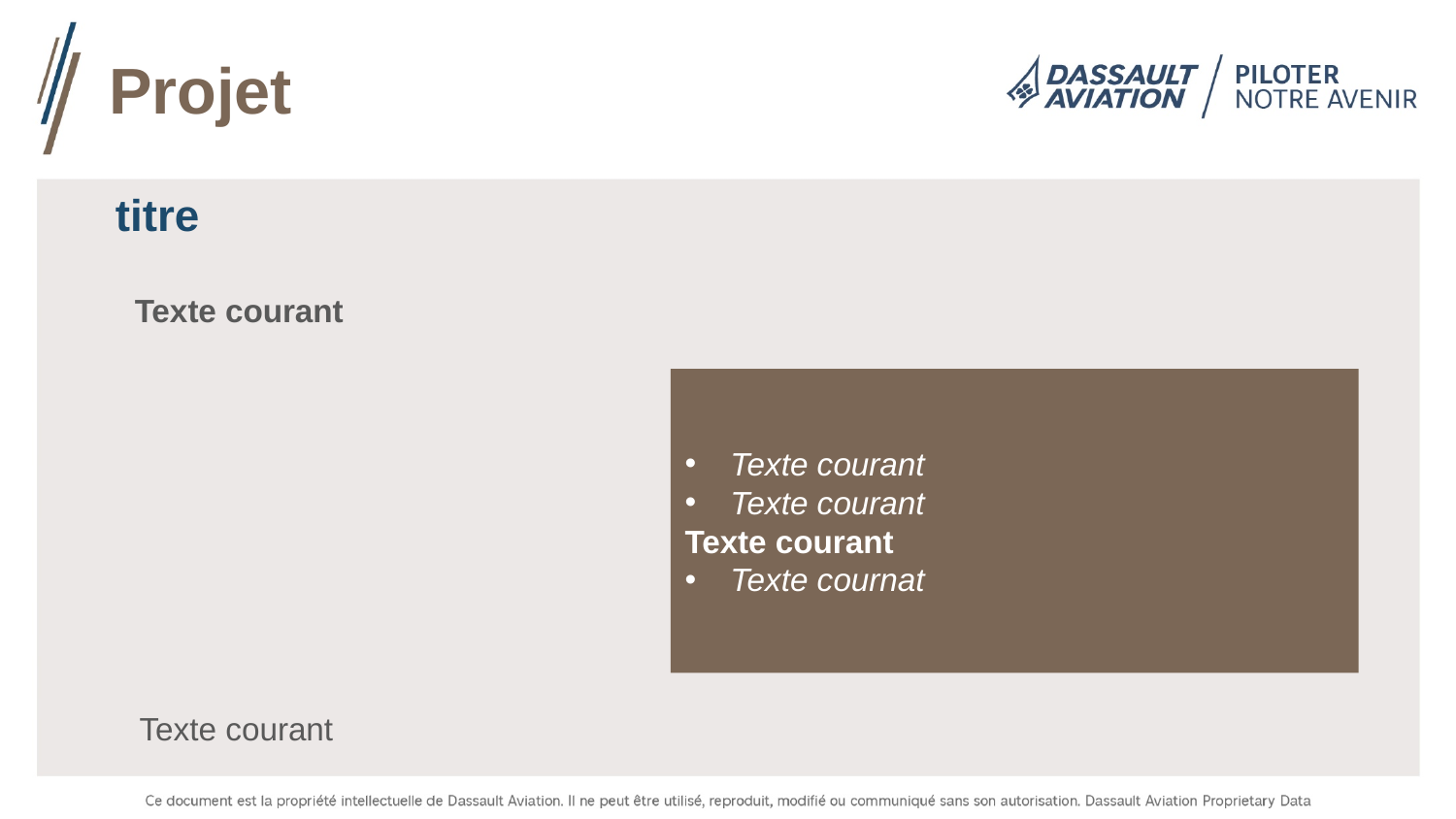

Projet
titre
Texte courant
Texte courant
Texte courant
Texte courant
Texte cournat

Texte courant